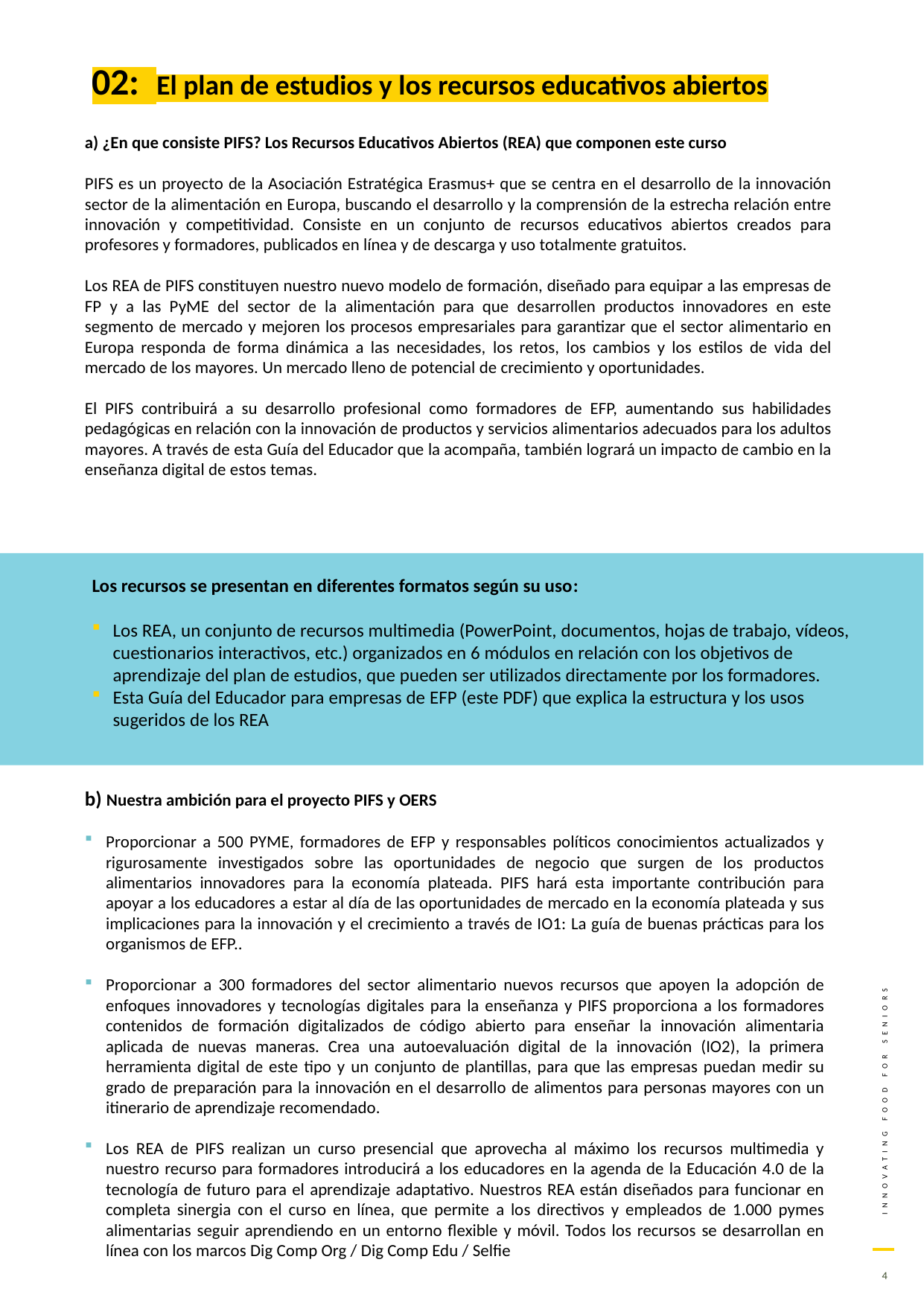

02:  El plan de estudios y los recursos educativos abiertos

a) ¿En que consiste PIFS? Los Recursos Educativos Abiertos (REA) que componen este curso

PIFS es un proyecto de la Asociación Estratégica Erasmus+ que se centra en el desarrollo de la innovación sector de la alimentación en Europa, buscando el desarrollo y la comprensión de la estrecha relación entre innovación y competitividad. Consiste en un conjunto de recursos educativos abiertos creados para profesores y formadores, publicados en línea y de descarga y uso totalmente gratuitos.

Los REA de PIFS constituyen nuestro nuevo modelo de formación, diseñado para equipar a las empresas de FP y a las PyME del sector de la alimentación para que desarrollen productos innovadores en este segmento de mercado y mejoren los procesos empresariales para garantizar que el sector alimentario en Europa responda de forma dinámica a las necesidades, los retos, los cambios y los estilos de vida del mercado de los mayores. Un mercado lleno de potencial de crecimiento y oportunidades.

El PIFS contribuirá a su desarrollo profesional como formadores de EFP, aumentando sus habilidades pedagógicas en relación con la innovación de productos y servicios alimentarios adecuados para los adultos mayores. A través de esta Guía del Educador que la acompaña, también logrará un impacto de cambio en la enseñanza digital de estos temas.

Los recursos se presentan en diferentes formatos según su uso:

Los REA, un conjunto de recursos multimedia (PowerPoint, documentos, hojas de trabajo, vídeos, cuestionarios interactivos, etc.) organizados en 6 módulos en relación con los objetivos de aprendizaje del plan de estudios, que pueden ser utilizados directamente por los formadores.
Esta Guía del Educador para empresas de EFP (este PDF) que explica la estructura y los usos sugeridos de los REA
b) Nuestra ambición para el proyecto PIFS y OERS

Proporcionar a 500 PYME, formadores de EFP y responsables políticos conocimientos actualizados y rigurosamente investigados sobre las oportunidades de negocio que surgen de los productos alimentarios innovadores para la economía plateada. PIFS hará esta importante contribución para apoyar a los educadores a estar al día de las oportunidades de mercado en la economía plateada y sus implicaciones para la innovación y el crecimiento a través de IO1: La guía de buenas prácticas para los organismos de EFP..

Proporcionar a 300 formadores del sector alimentario nuevos recursos que apoyen la adopción de enfoques innovadores y tecnologías digitales para la enseñanza y PIFS proporciona a los formadores contenidos de formación digitalizados de código abierto para enseñar la innovación alimentaria aplicada de nuevas maneras. Crea una autoevaluación digital de la innovación (IO2), la primera herramienta digital de este tipo y un conjunto de plantillas, para que las empresas puedan medir su grado de preparación para la innovación en el desarrollo de alimentos para personas mayores con un itinerario de aprendizaje recomendado.

Los REA de PIFS realizan un curso presencial que aprovecha al máximo los recursos multimedia y nuestro recurso para formadores introducirá a los educadores en la agenda de la Educación 4.0 de la tecnología de futuro para el aprendizaje adaptativo. Nuestros REA están diseñados para funcionar en completa sinergia con el curso en línea, que permite a los directivos y empleados de 1.000 pymes alimentarias seguir aprendiendo en un entorno flexible y móvil. Todos los recursos se desarrollan en línea con los marcos Dig Comp Org / Dig Comp Edu / Selfie